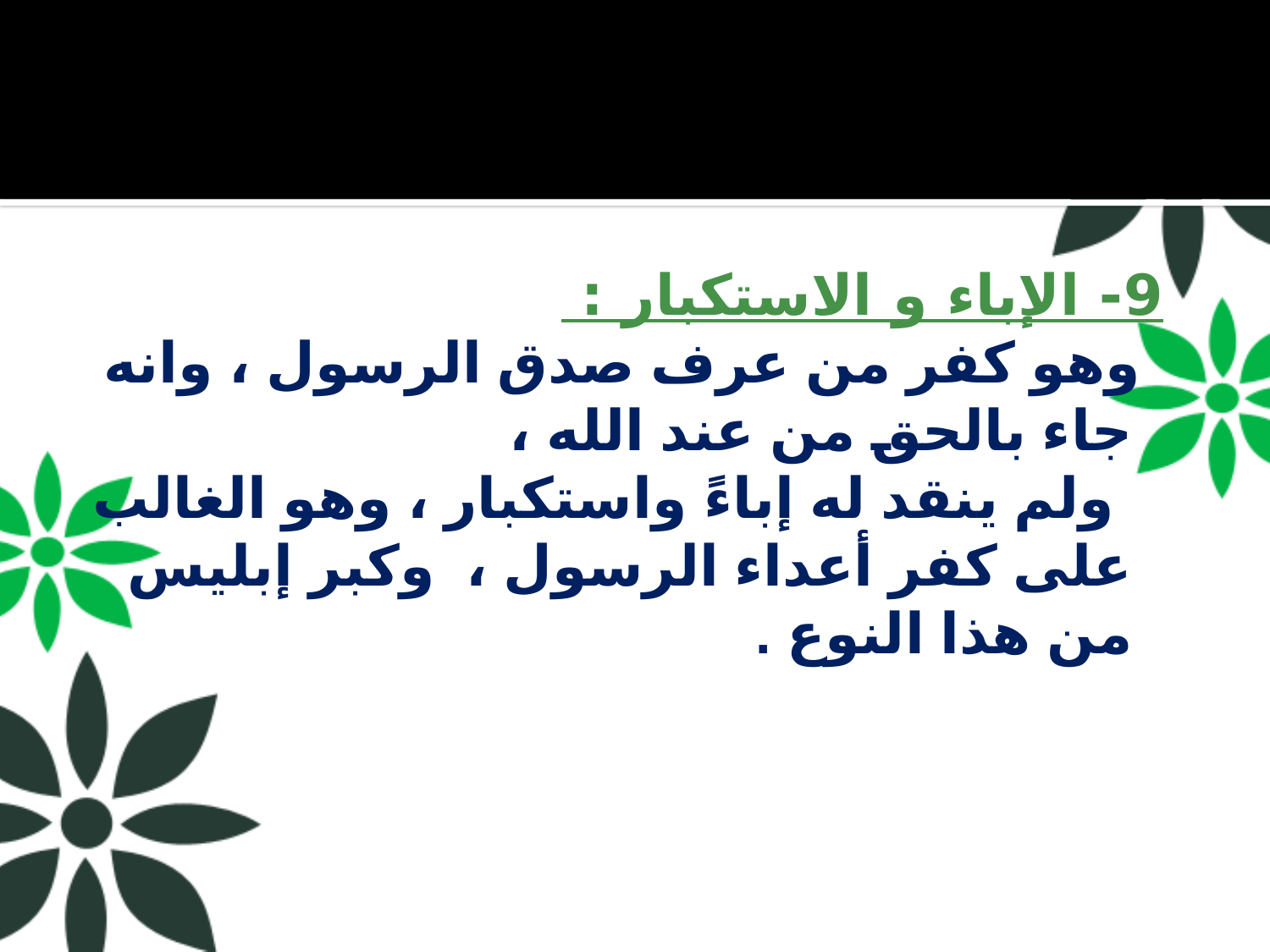

#
 9- الإباء و الاستكبار :
  وهو كفر من عرف صدق الرسول ، وانه جاء بالحق من عند الله ،
    ولم ينقد له إباءً واستكبار ، وهو الغالب على كفر أعداء الرسول ،  وكبر إبليس من هذا النوع .